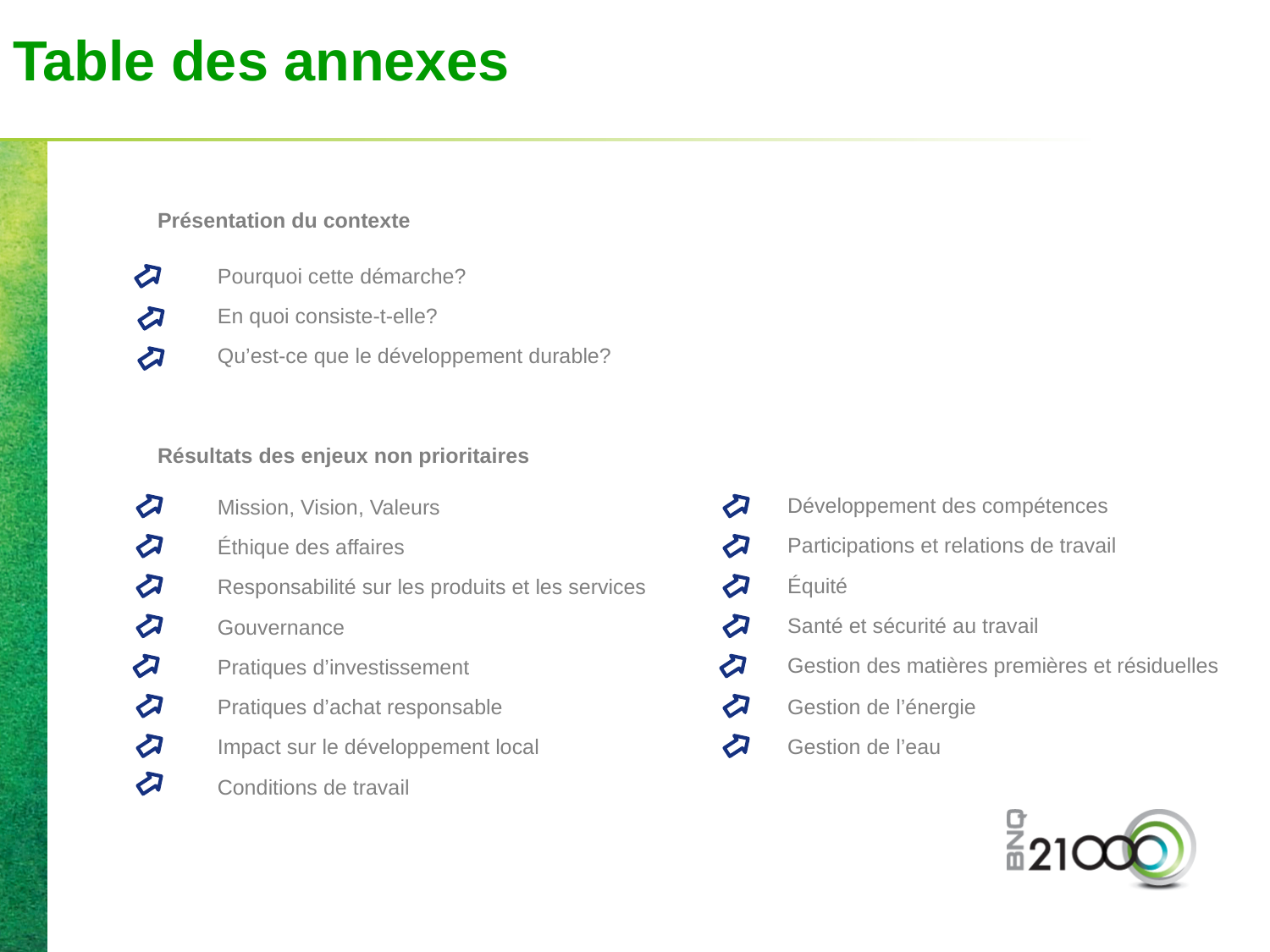

# Table des annexes
Présentation du contexte
Pourquoi cette démarche?

En quoi consiste-t-elle?

Qu’est-ce que le développement durable?

Résultats des enjeux non prioritaires
Développement des compétences
Mission, Vision, Valeurs

Participations et relations de travail
Éthique des affaires

Équité
Responsabilité sur les produits et les services

Santé et sécurité au travail
Gouvernance

Gestion des matières premières et résiduelles
Pratiques d’investissement

Pratiques d’achat responsable
Gestion de l’énergie

Impact sur le développement local
Gestion de l’eau

Conditions de travail